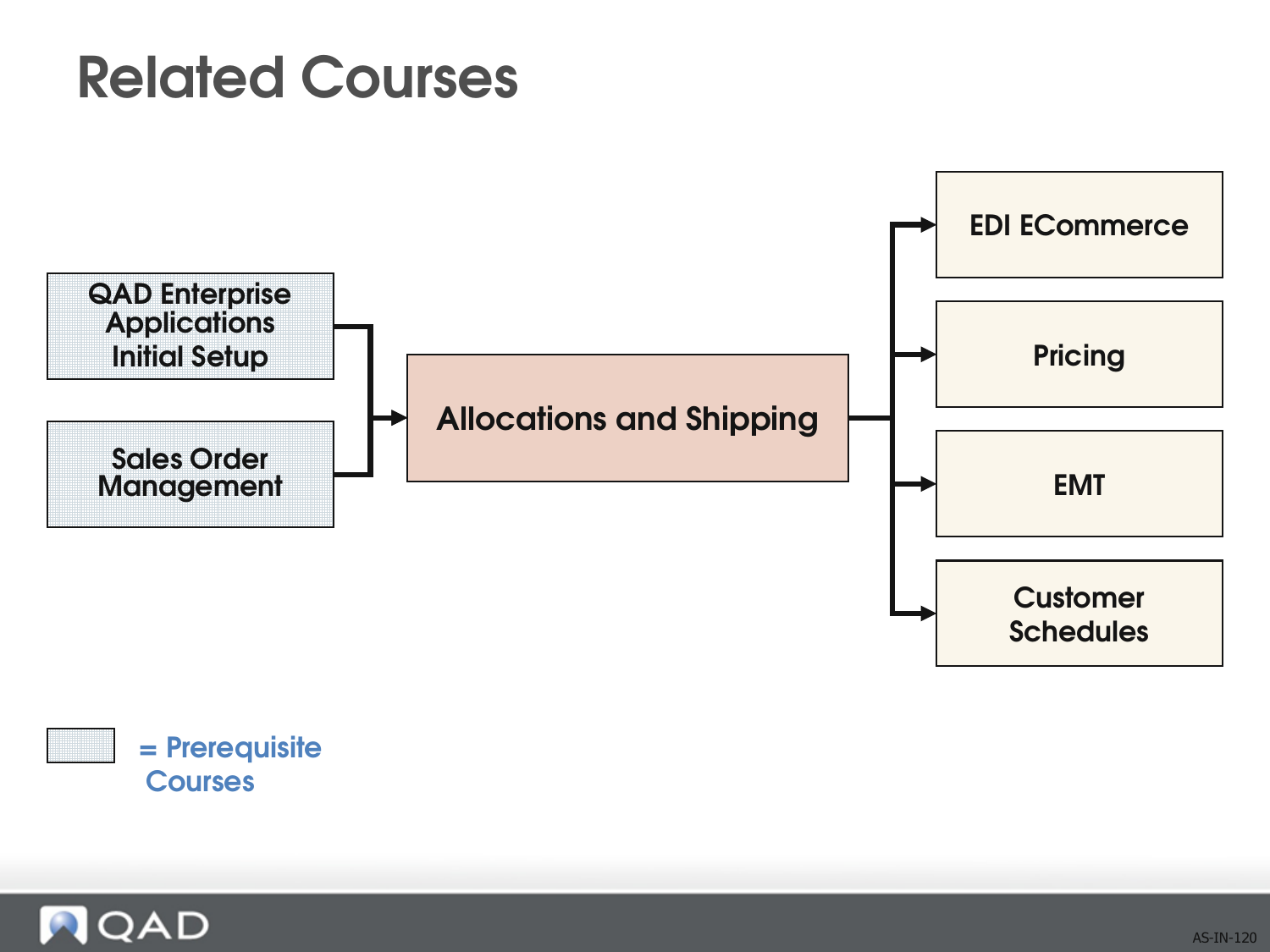

# Related Courses
EDI ECommerce
QAD Enterprise Applications
Initial Setup
Pricing
Allocations and Shipping
Sales Order Management
EMT
Customer
Schedules
= Prerequisite
 Courses

AS-IN-120